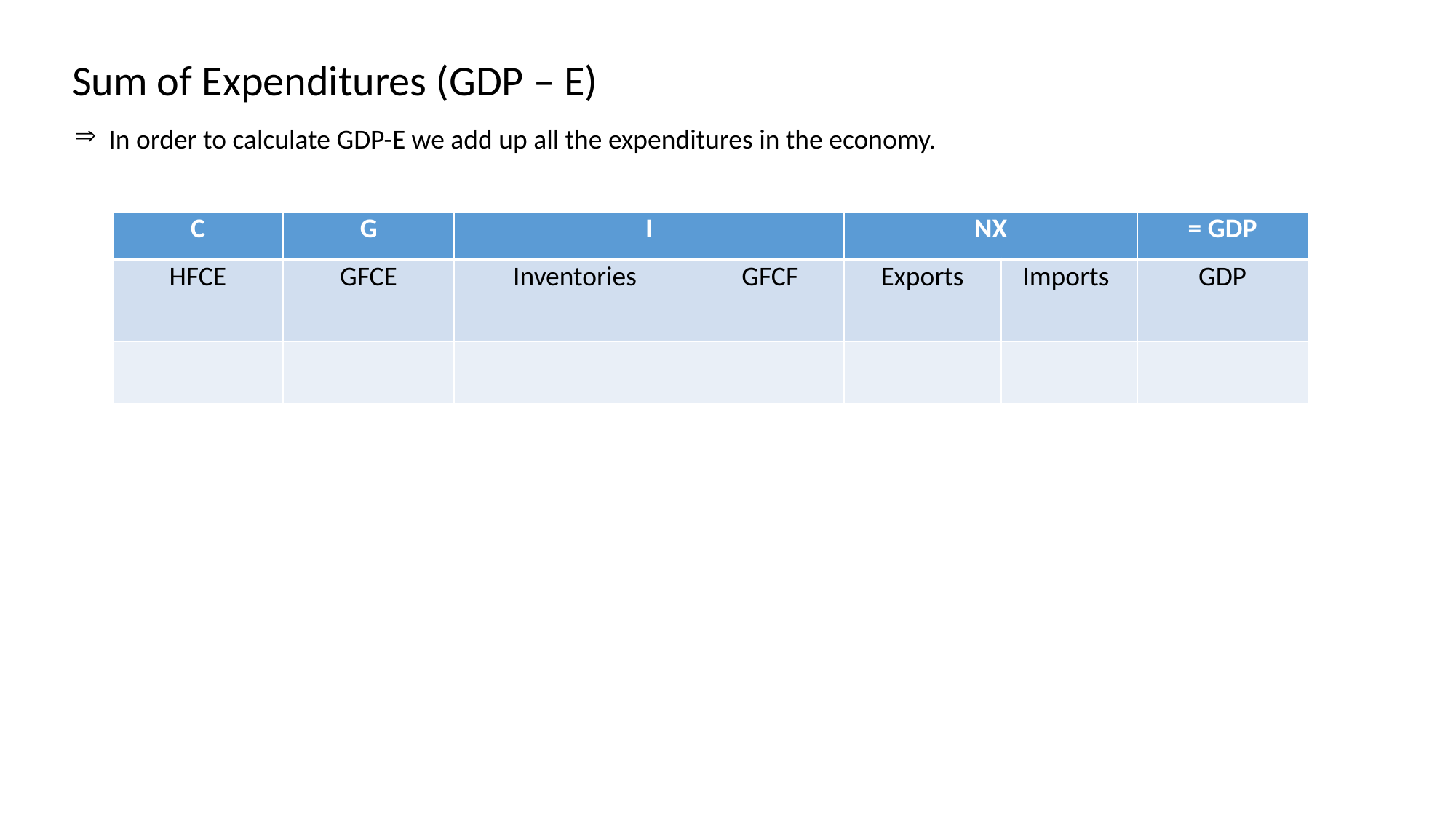

Sum of Expenditures (GDP – E)

In order to calculate GDP-E we add up all the expenditures in the economy.

| C | G | I |  | NX |  | = GDP |
| --- | --- | --- | --- | --- | --- | --- |
| HFCE | GFCE | Inventories | GFCF | Exports | Imports | GDP |
|  |  |  |  |  |  |  |